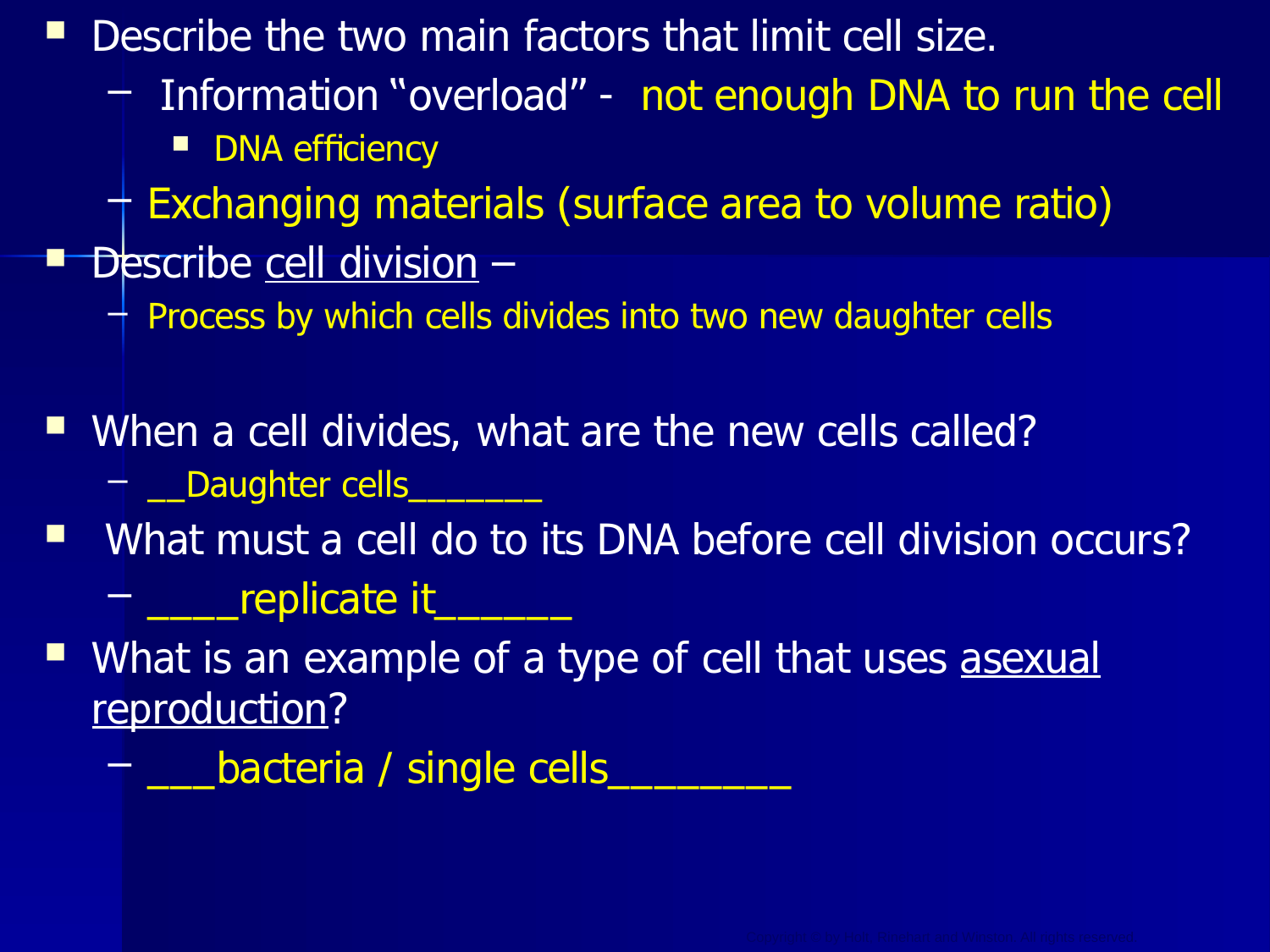

Describe the two main factors that limit cell size.
 Information “overload” -  not enough DNA to run the cell
 DNA efficiency
Exchanging materials (surface area to volume ratio)
Describe cell division –
Process by which cells divides into two new daughter cells

When a cell divides, what are the new cells called?
__Daughter cells_______
 What must a cell do to its DNA before cell division occurs?
____replicate it______
What is an example of a type of cell that uses asexual reproduction?
___bacteria / single cells________